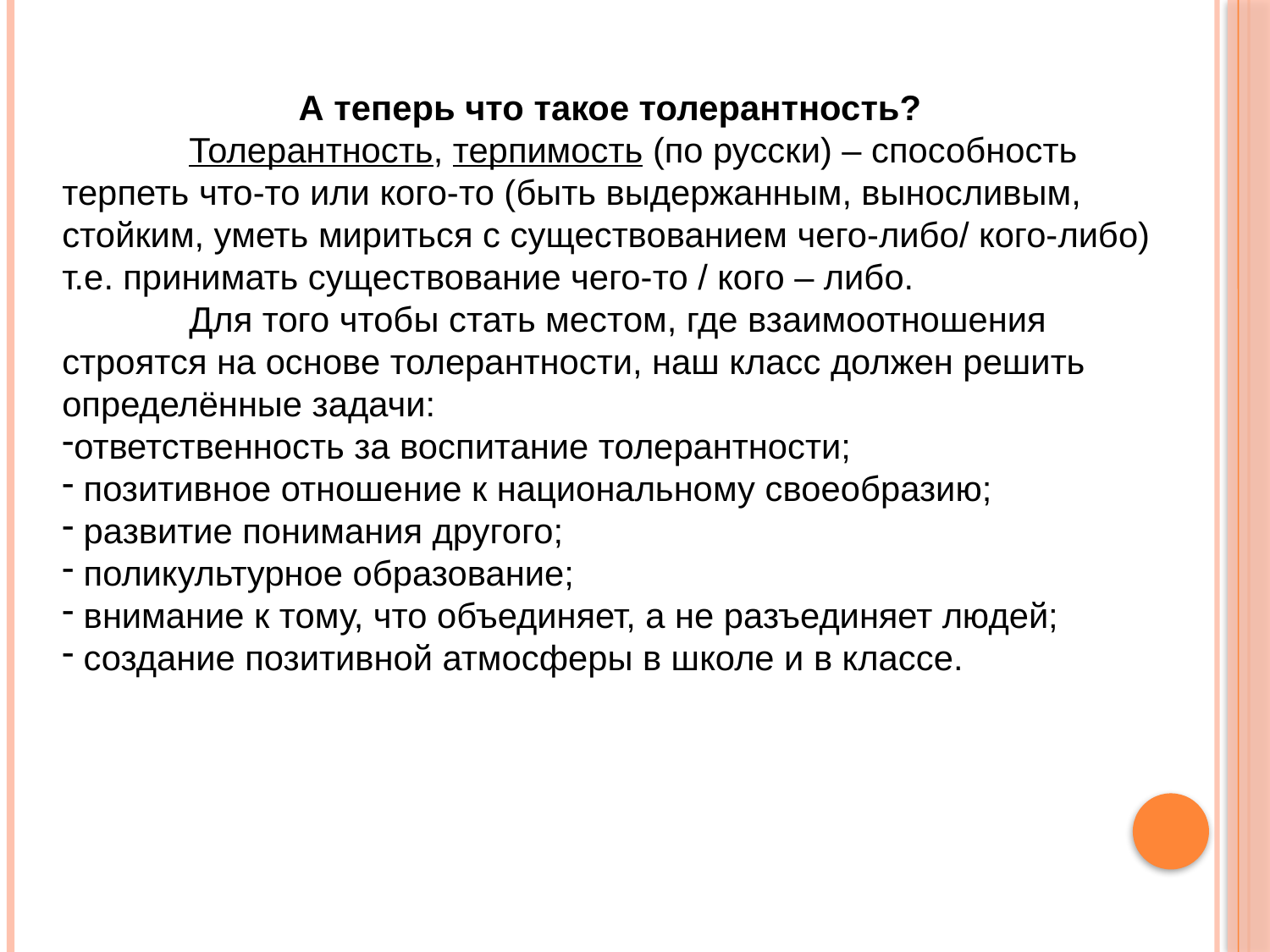

А теперь что такое толерантность?
	Толерантность, терпимость (по русски) – способность терпеть что-то или кого-то (быть выдержанным, выносливым,  стойким, уметь мириться с существованием чего-либо/ кого-либо) т.е. принимать существование чего-то / кого – либо.
	Для того чтобы стать местом, где взаимоотношения строятся на основе толерантности, наш класс должен решить определённые задачи:
ответственность за воспитание толерантности;
 позитивное отношение к национальному своеобразию;
 развитие понимания другого;
 поликультурное образование;
 внимание к тому, что объединяет, а не разъединяет людей;
 создание позитивной атмосферы в школе и в классе.